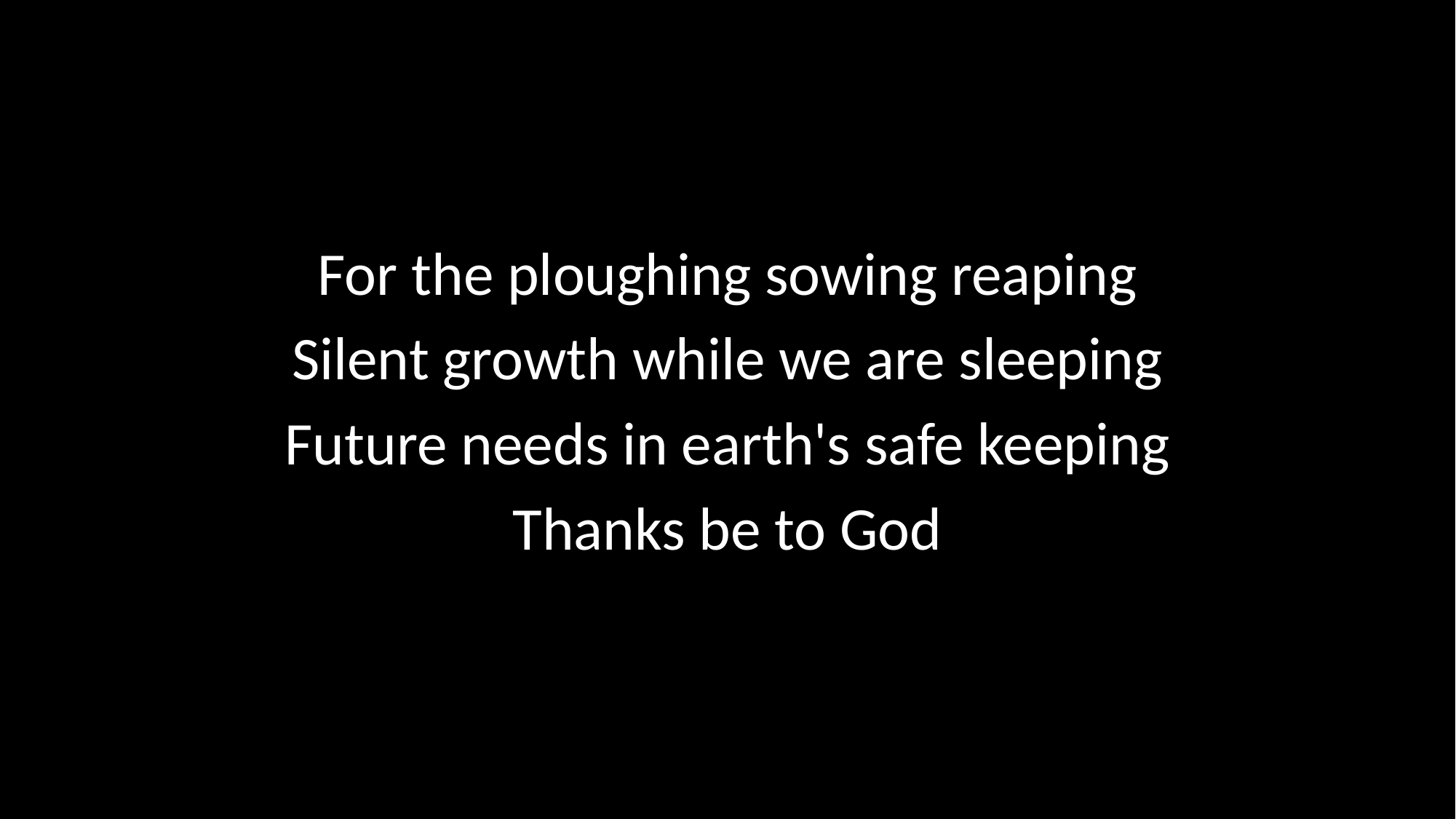

For the ploughing sowing reaping
Silent growth while we are sleeping
Future needs in earth's safe keeping
Thanks be to God